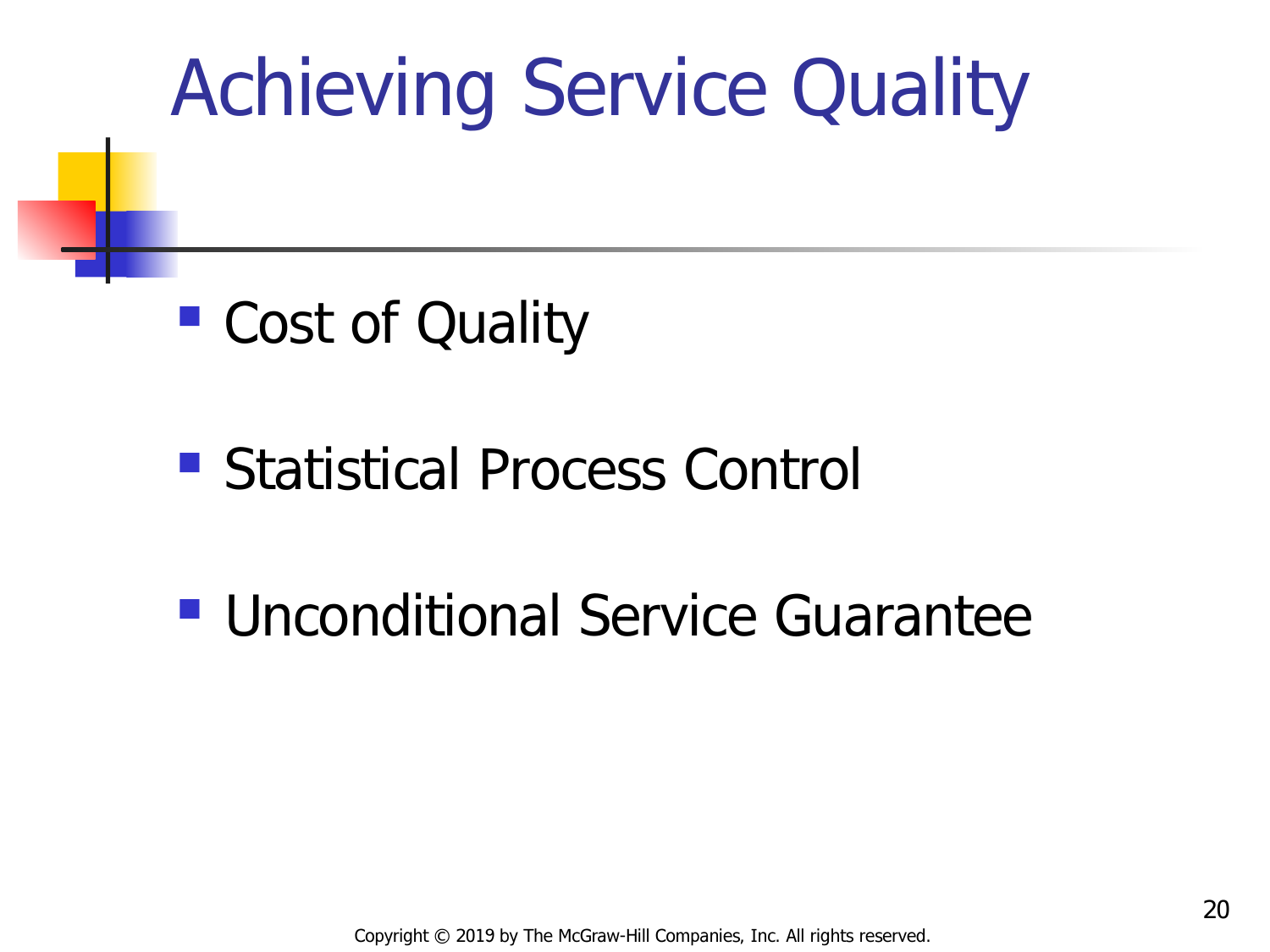

# Achieving Service Quality
Cost of Quality
Statistical Process Control
Unconditional Service Guarantee
20
Copyright © 2019 by The McGraw-Hill Companies, Inc. All rights reserved.